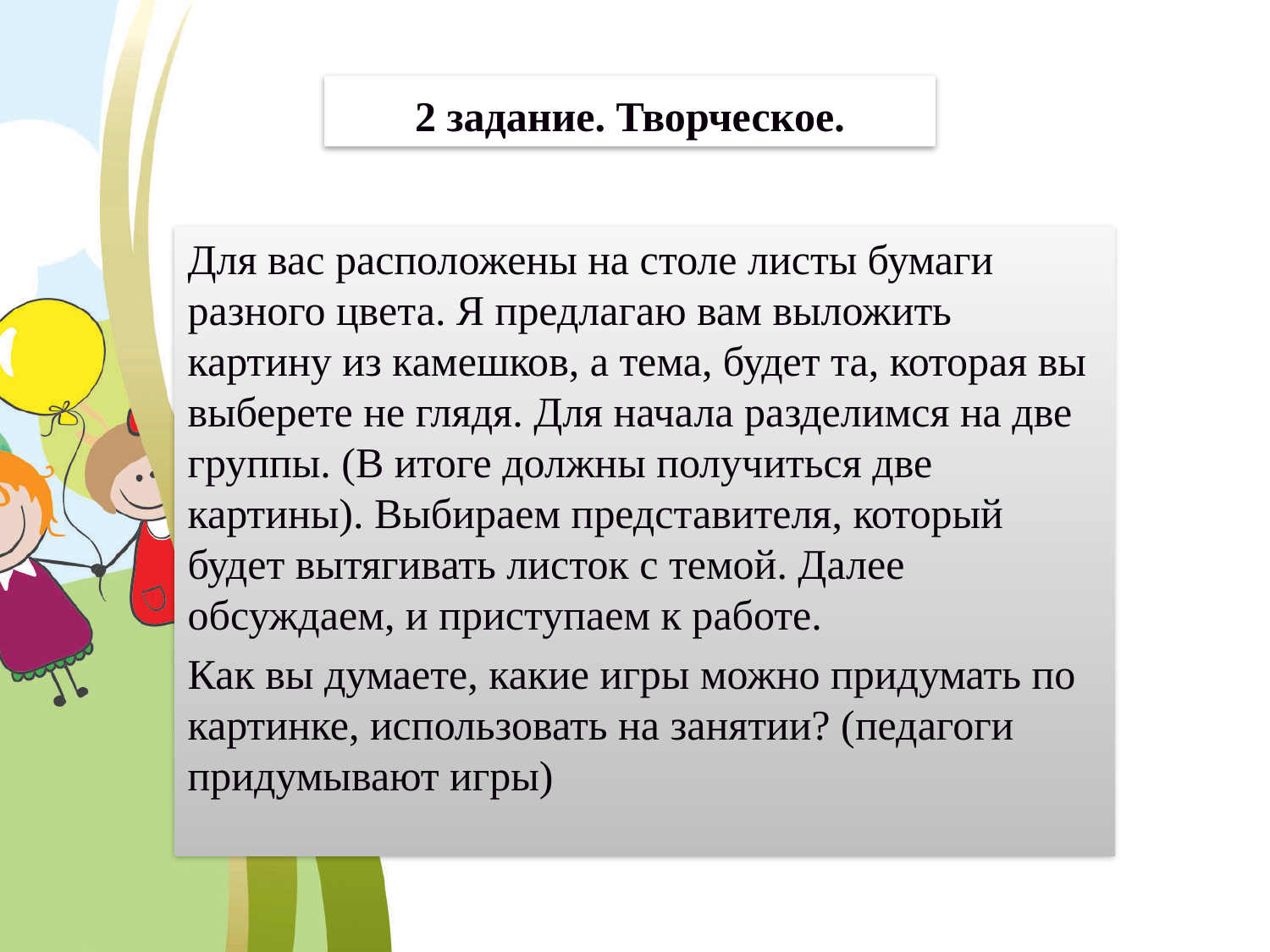

2 задание. Творческое.
Для вас расположены на столе листы бумаги разного цвета. Я предлагаю вам выложить картину из камешков, а тема, будет та, которая вы выберете не глядя. Для начала разделимся на две группы. (В итоге должны получиться две картины). Выбираем представителя, который будет вытягивать листок с темой. Далее обсуждаем, и приступаем к работе.
Как вы думаете, какие игры можно придумать по картинке, использовать на занятии? (педагоги придумывают игры)